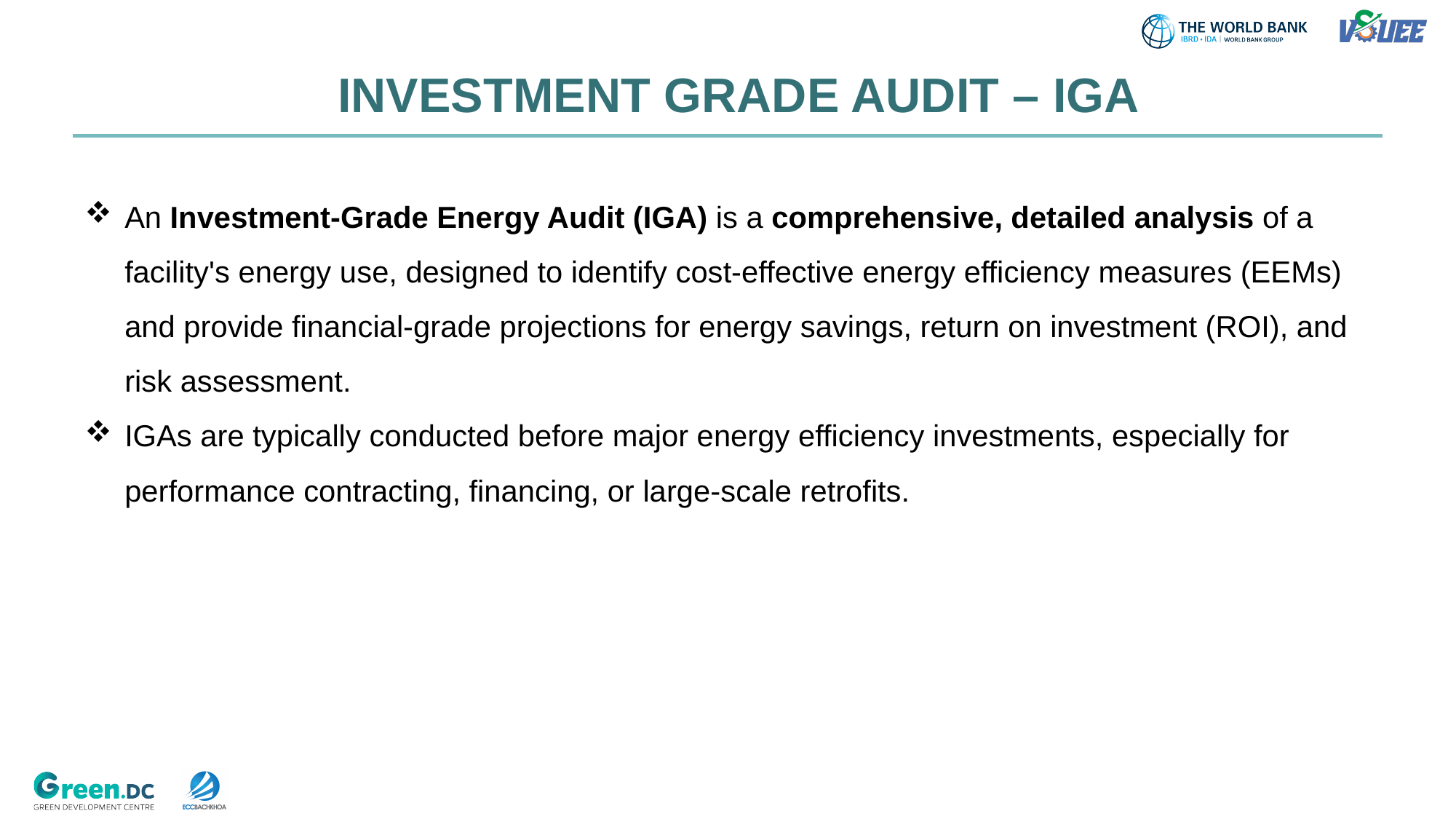

# INVESTMENT GRADE AUDIT – IGA
An Investment-Grade Energy Audit (IGA) is a comprehensive, detailed analysis of a facility's energy use, designed to identify cost-effective energy efficiency measures (EEMs) and provide financial-grade projections for energy savings, return on investment (ROI), and risk assessment.
IGAs are typically conducted before major energy efficiency investments, especially for performance contracting, financing, or large-scale retrofits.
2